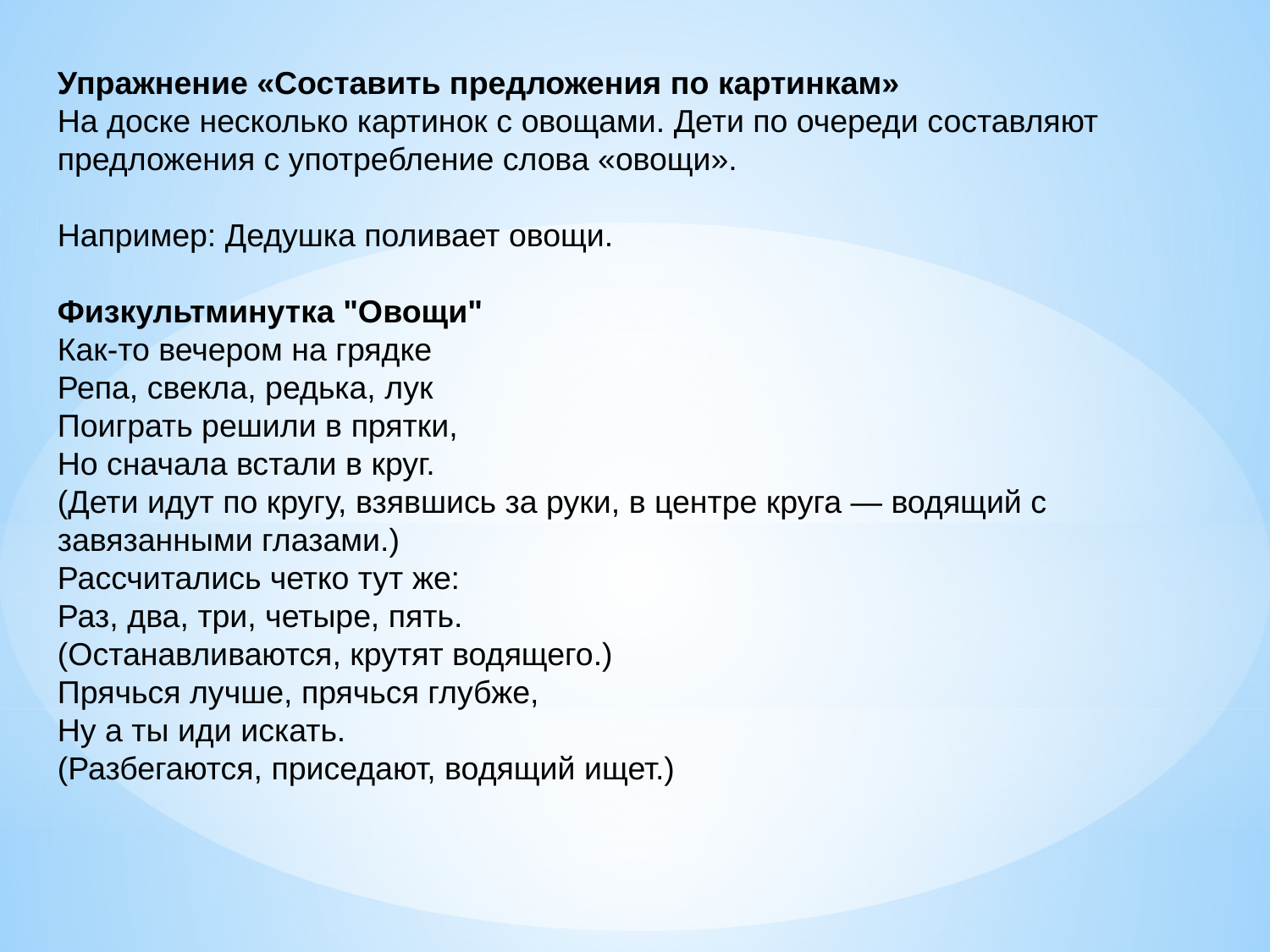

Упражнение «Составить предложения по картинкам»
На доске несколько картинок с овощами. Дети по очереди составляют предложения с употребление слова «овощи».

Например: Дедушка поливает овощи.

Физкультминутка "Овощи"
Как-то вечером на грядке
Репа, свекла, редька, лук
Поиграть решили в прятки,
Но сначала встали в круг.
(Дети идут по кругу, взявшись за руки, в центре круга — водящий с завязанными глазами.)
Рассчитались четко тут же:
Раз, два, три, четыре, пять.
(Останавливаются, крутят водящего.)
Прячься лучше, прячься глубже,
Ну а ты иди искать.
(Разбегаются, приседают, водящий ищет.)